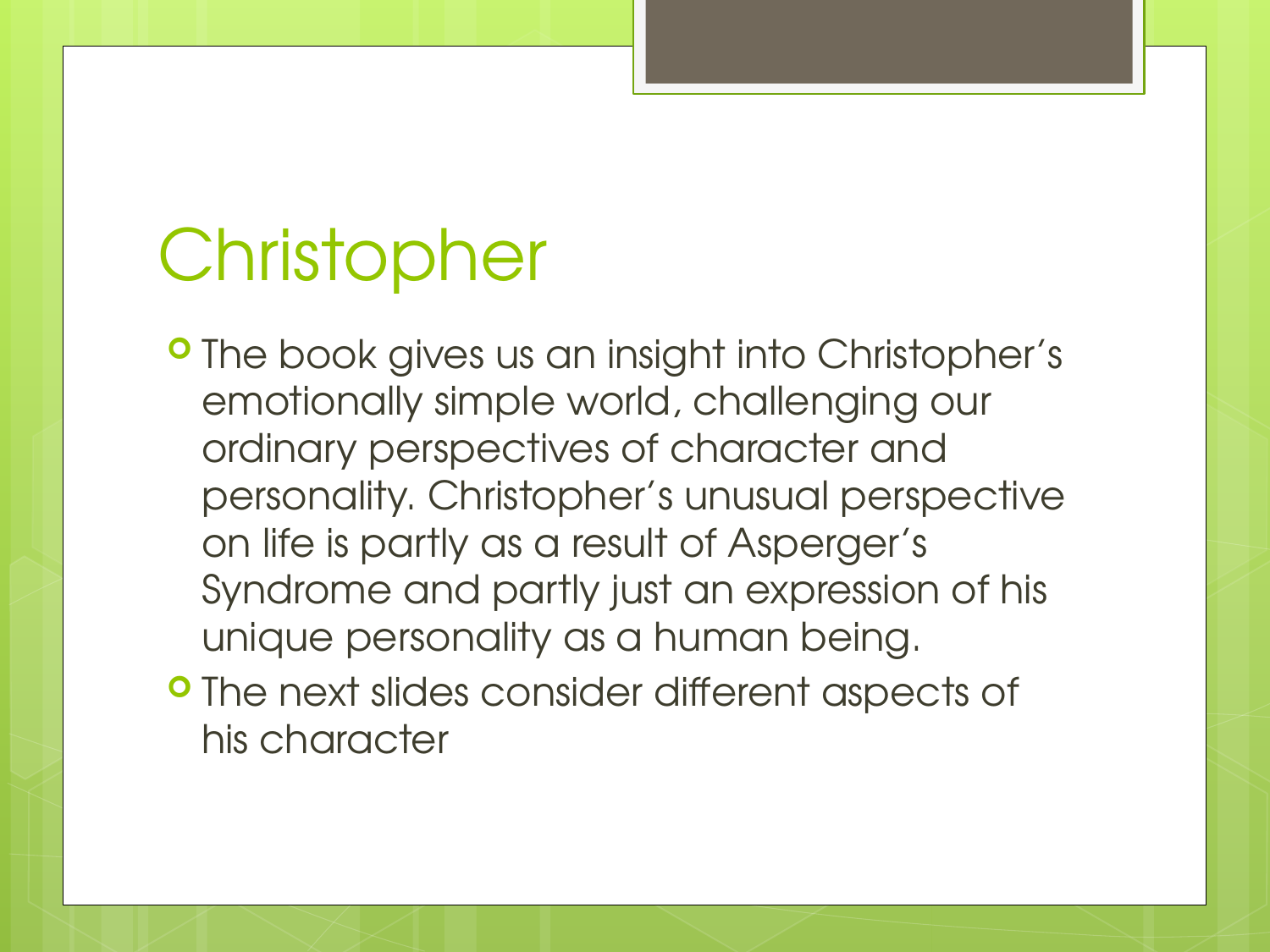

# Christopher
The book gives us an insight into Christopher’s emotionally simple world, challenging our ordinary perspectives of character and personality. Christopher’s unusual perspective on life is partly as a result of Asperger’s Syndrome and partly just an expression of his unique personality as a human being.
The next slides consider different aspects of his character